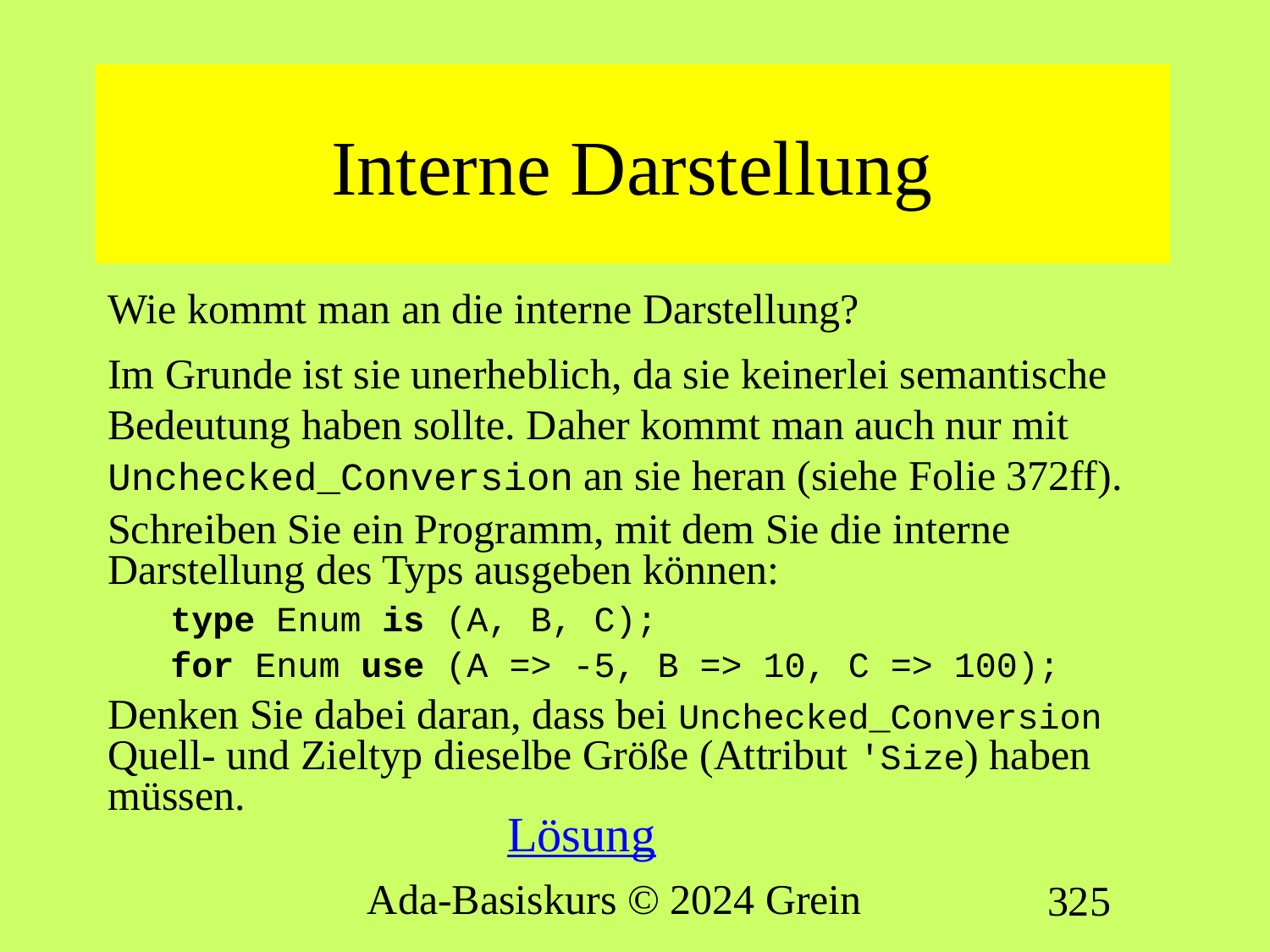

# Interne Darstellung
Wie kommt man an die interne Darstellung?
Im Grunde ist sie unerheblich, da sie keinerlei semantische Bedeutung haben sollte. Daher kommt man auch nur mit Unchecked_Conversion an sie heran (siehe Folie 372ff).
Schreiben Sie ein Programm, mit dem Sie die interne Darstellung des Typs ausgeben können:
type Enum is (A, B, C);
for Enum use (A => -5, B => 10, C => 100);
Denken Sie dabei daran, dass bei Unchecked_Conversion Quell- und Zieltyp dieselbe Größe (Attribut 'Size) haben müssen.
Lösung
Ada-Basiskurs © 2024 Grein
325